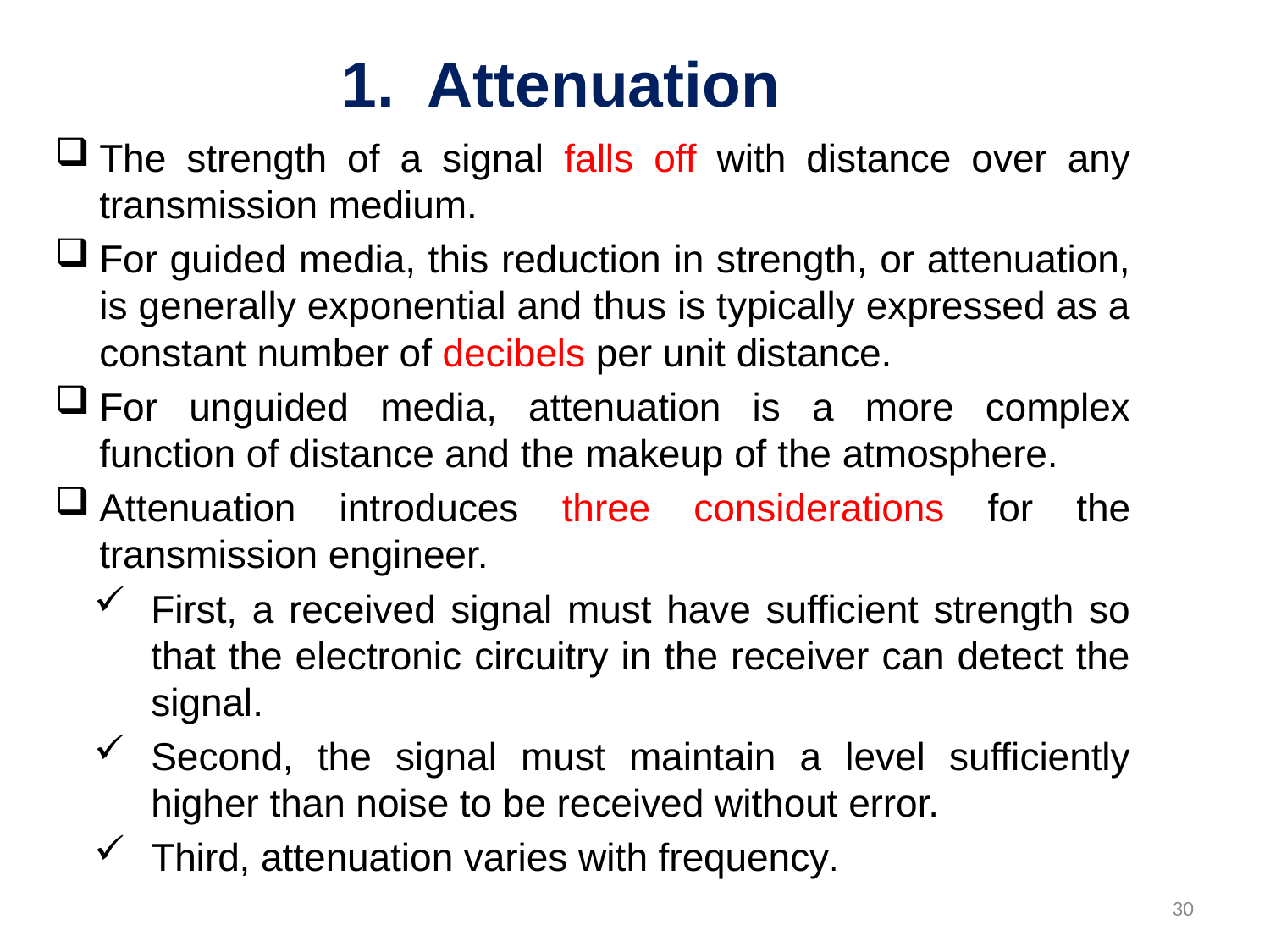

# 1.  Attenuation
The strength of a signal falls off with distance over any transmission medium.
For guided media, this reduction in strength, or attenuation, is generally exponential and thus is typically expressed as a constant number of decibels per unit distance.
For unguided media, attenuation is a more complex function of distance and the makeup of the atmosphere.
Attenuation introduces three considerations for the transmission engineer.
First, a received signal must have sufficient strength so that the electronic circuitry in the receiver can detect the signal.
Second, the signal must maintain a level sufficiently higher than noise to be received without error.
Third, attenuation varies with frequency.
30